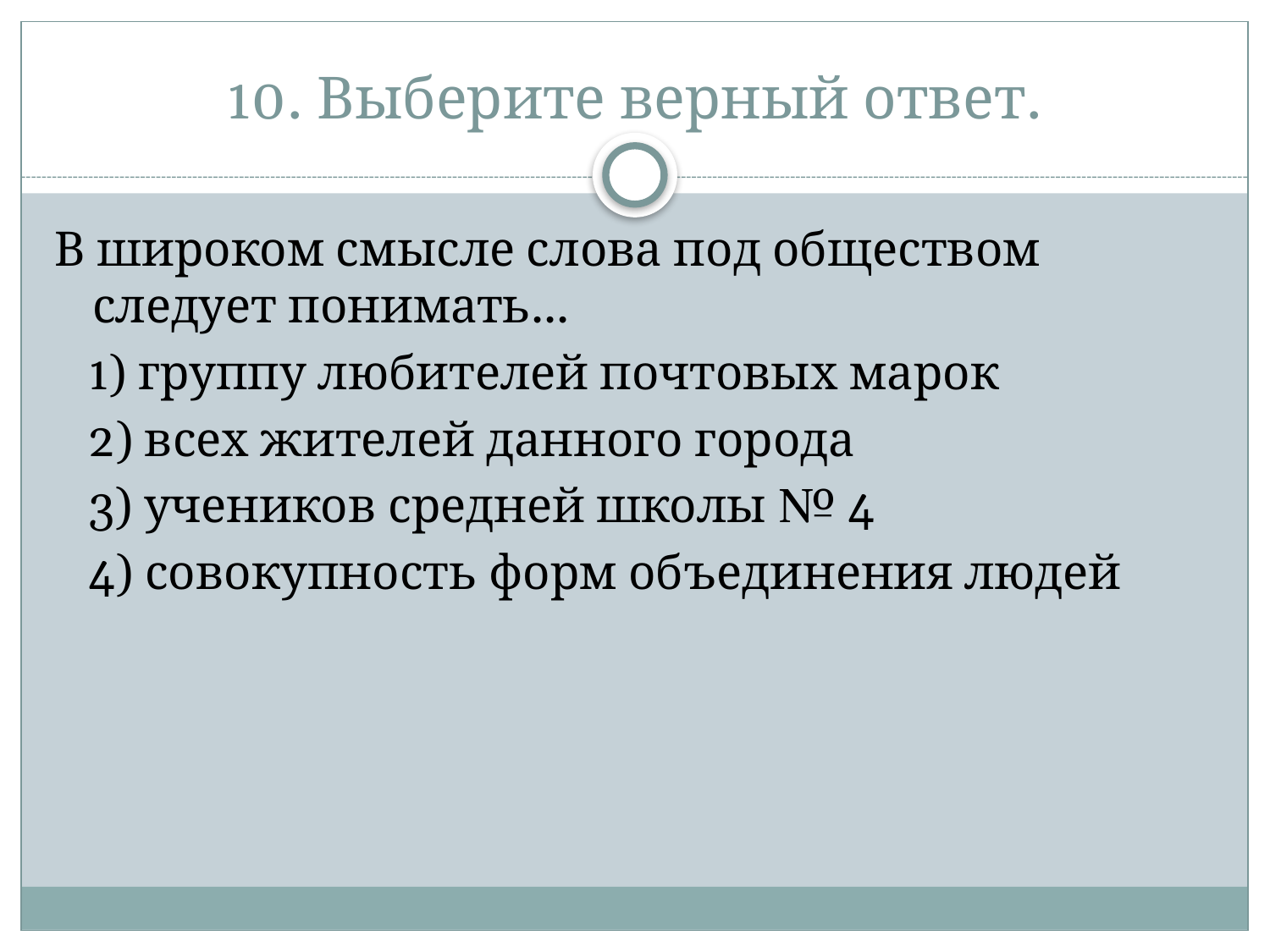

# 10. Выберите верный ответ.
В широком смысле слова под обществом следует понимать...
   1) группу любителей почтовых марок
   2) всех жителей данного города
   3) учеников средней школы № 4
   4) совокупность форм объединения людей